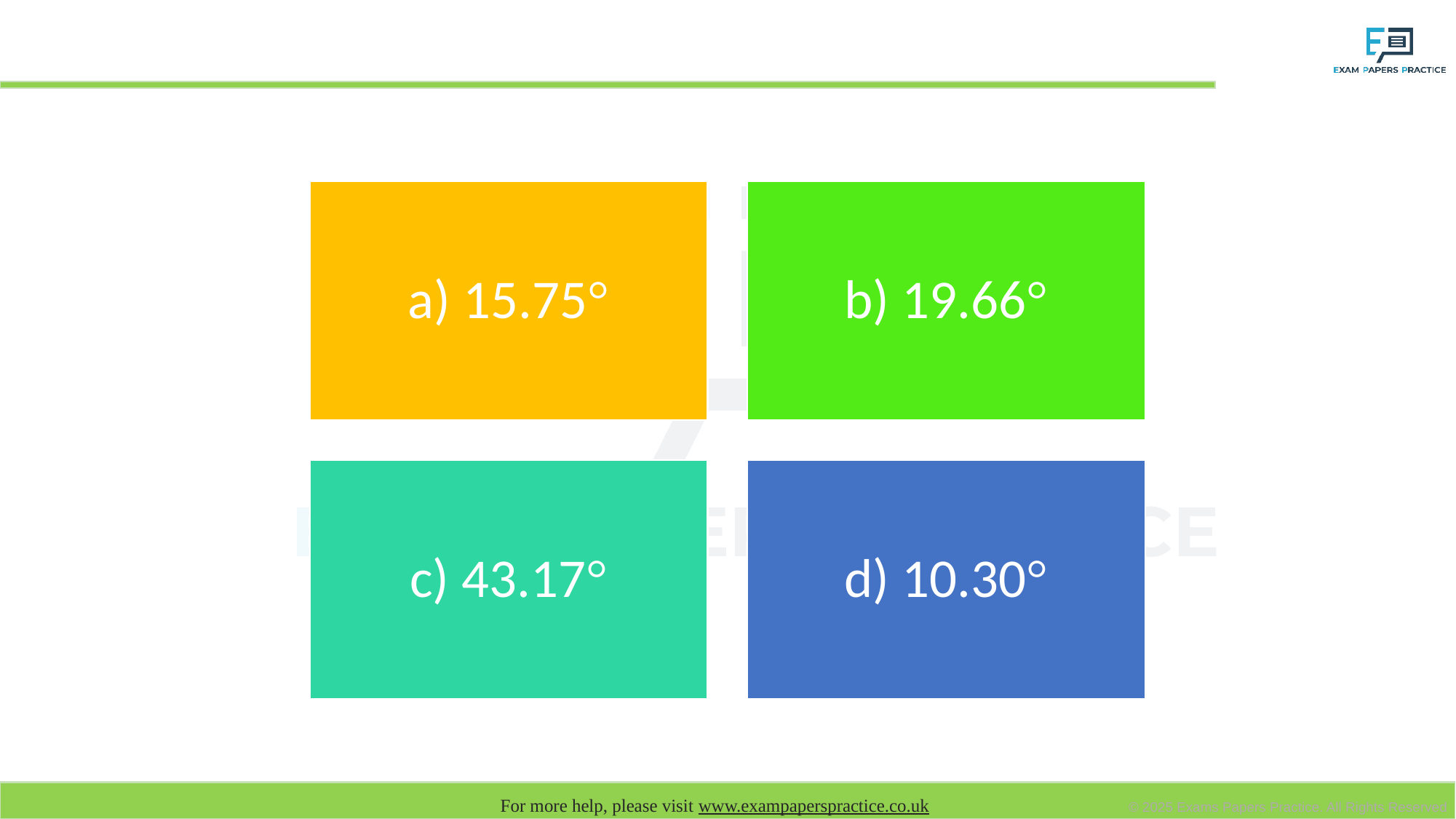

# What is the angle between vectors a and b where a={1,2} and b={3,4}?
a) 15.75°
b) 19.66°
c) 43.17°
d) 10.30°